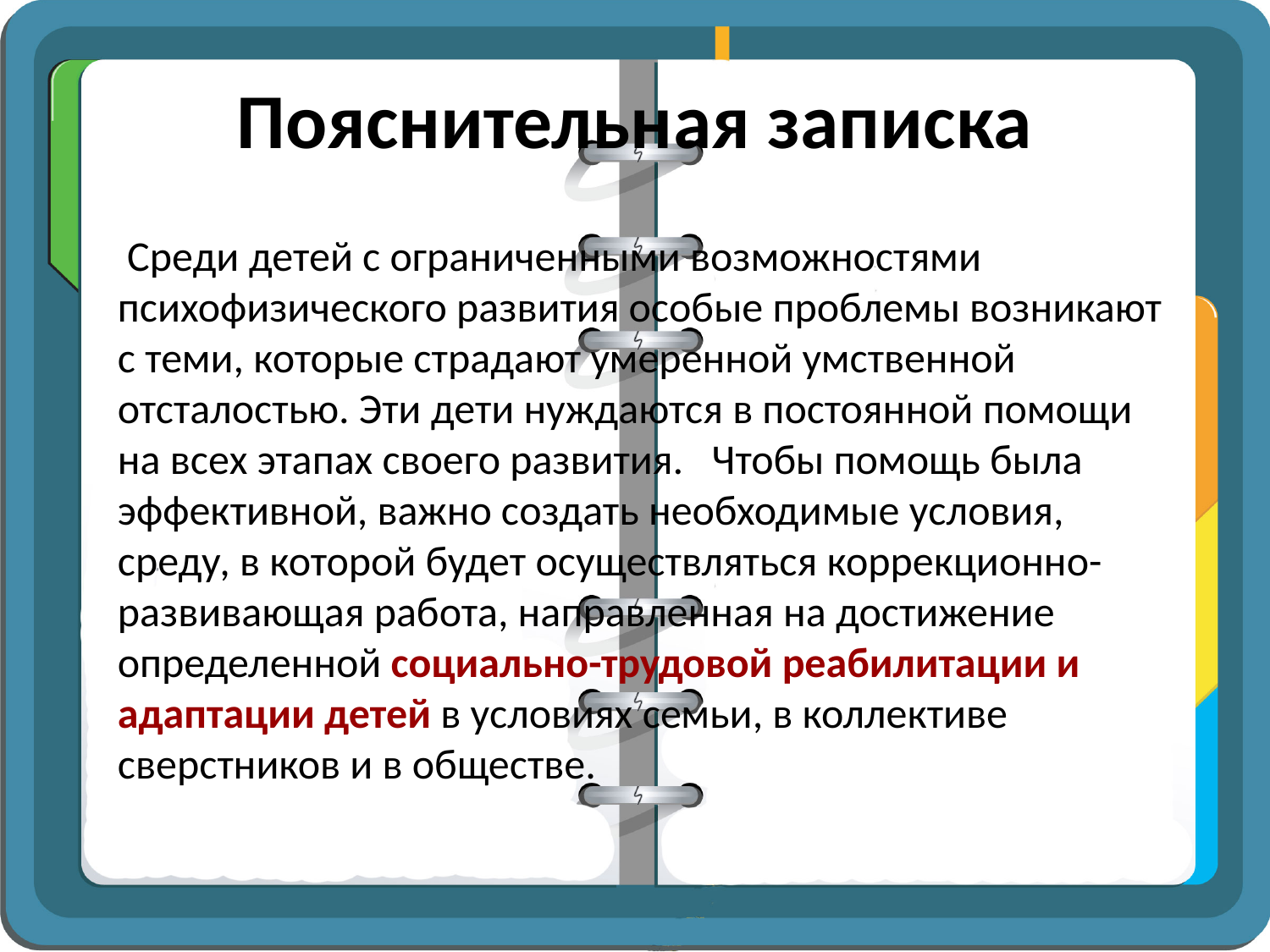

# Пояснительная записка
 Среди детей с ограниченными возможностями психофизического развития особые проблемы возникают с теми, которые страдают умеренной умственной отсталостью. Эти дети нуждаются в постоянной помощи на всех этапах своего развития.   Чтобы помощь была эффективной, важно создать необходимые условия, среду, в которой будет осуществляться коррекционно-развивающая работа, направленная на достижение определенной социально-трудовой реабилитации и адаптации детей в условиях семьи, в коллективе сверстников и в обществе.